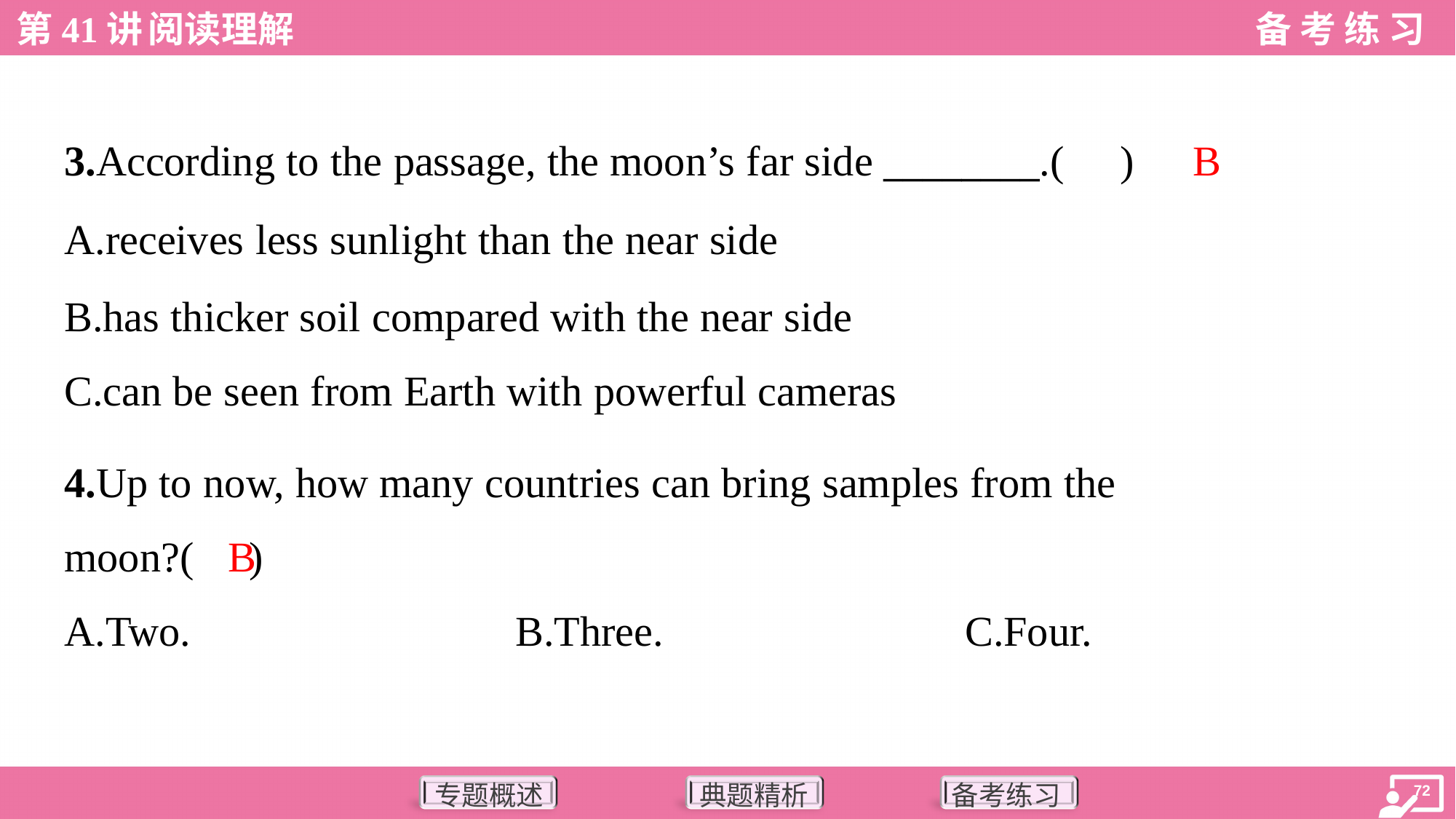

B
3.According to the passage, the moon’s far side ________.(     )
A.receives less sunlight than the near side
B.has thicker soil compared with the near side
C.can be seen from Earth with powerful cameras
4.Up to now, how many countries can bring samples from the
moon?(     )
B
A.Two.	B.Three.	C.Four.